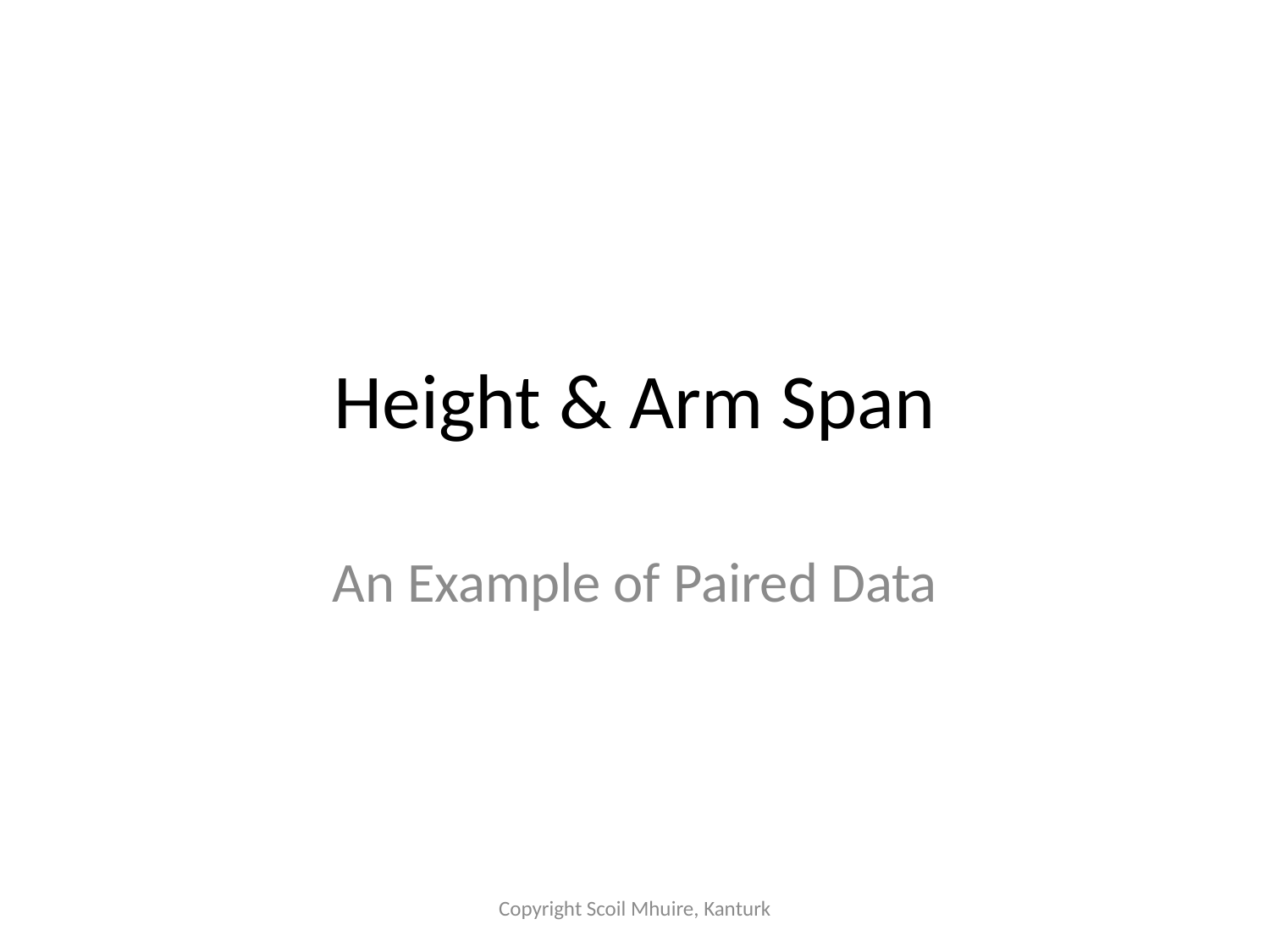

# Height & Arm Span
An Example of Paired Data
Copyright Scoil Mhuire, Kanturk